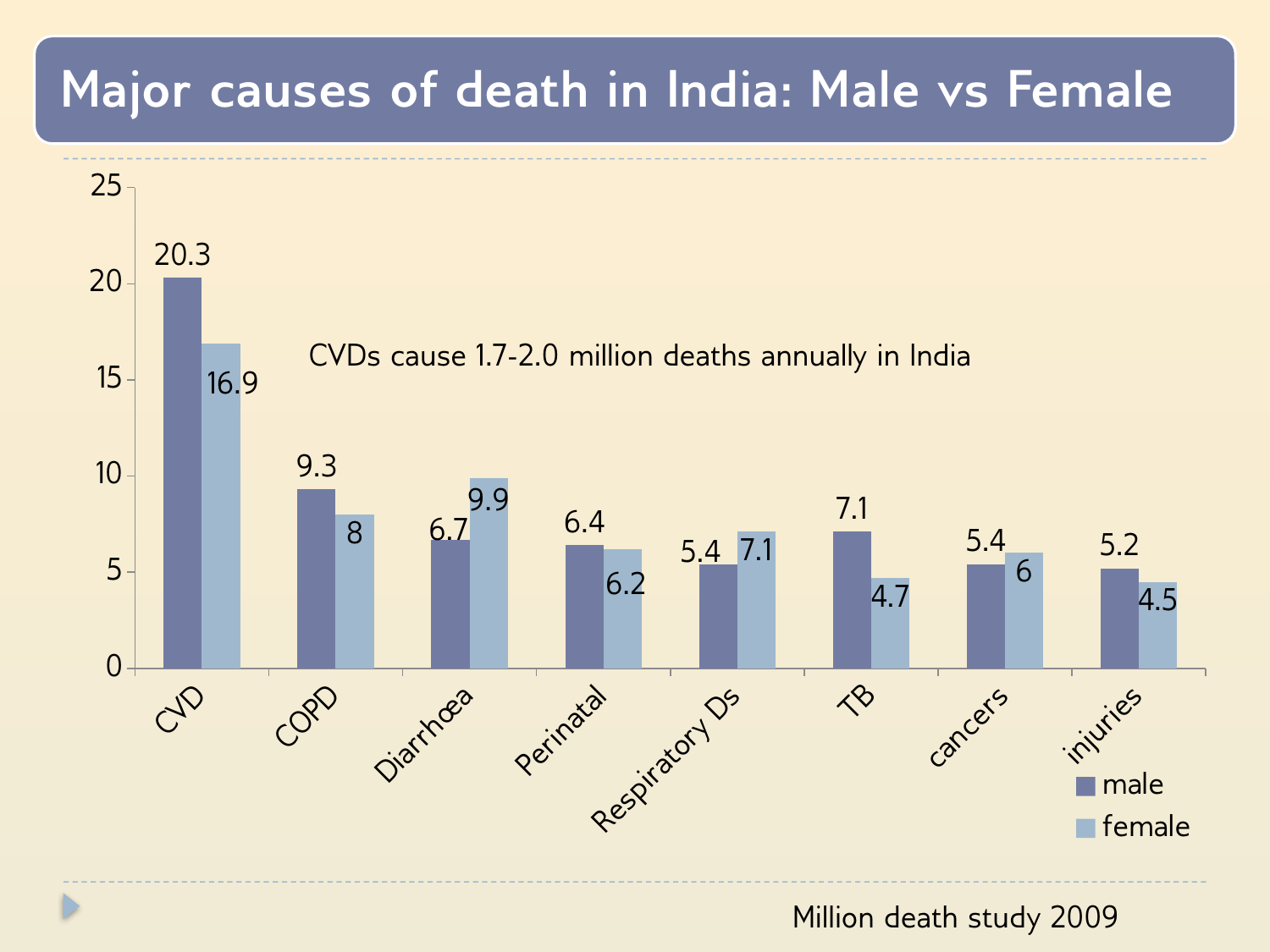

Major causes of death in India: Male vs Female

### Chart

| Category | male  | female |
|---|---|---|
| CVD | 20.3 | 16.9 |
| COPD | 9.3 | 8.0 |
| Diarrhoea | 6.7 | 9.9 |
| Perinatal | 6.4 | 6.2 |
| Respiratory Ds | 5.4 | 7.1 |
| TB | 7.1 | 4.7 |
| cancers | 5.4 | 6.0 |
| injuries | 5.2 | 4.5 |
CVDs cause 1.7-2.0 million deaths annually in India
Million death study 2009